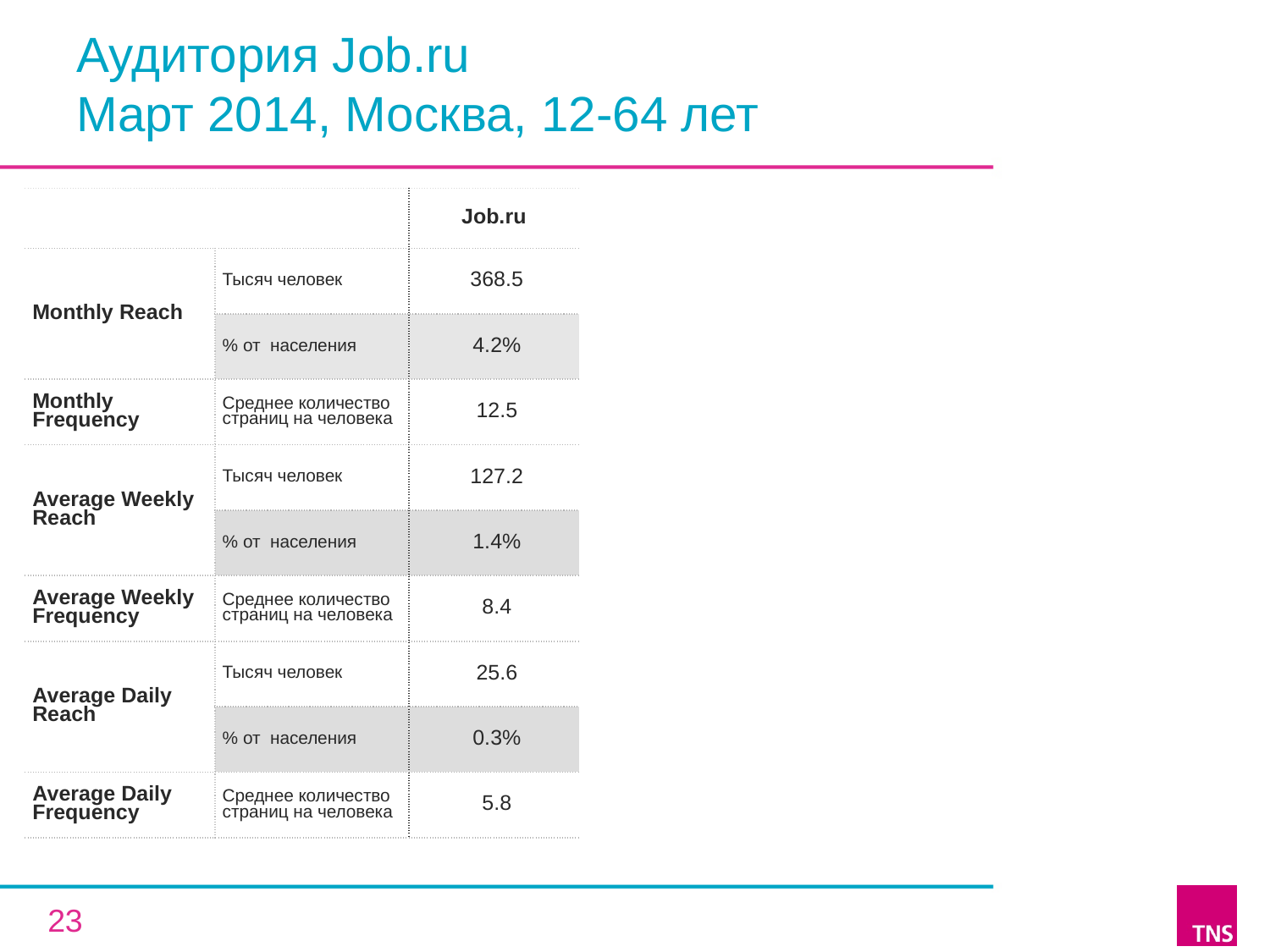

# Аудитория Job.ru Март 2014, Москва, 12-64 лет
|  |  | Job.ru |
| --- | --- | --- |
| Monthly Reach | Тысяч человек | 368.5 |
|  | % от населения | 4.2% |
| Monthly Frequency | Среднее количество страниц на человека | 12.5 |
| Average Weekly Reach | Тысяч человек | 127.2 |
|  | % от населения | 1.4% |
| Average Weekly Frequency | Среднее количество страниц на человека | 8.4 |
| Average Daily Reach | Тысяч человек | 25.6 |
|  | % от населения | 0.3% |
| Average Daily Frequency | Среднее количество страниц на человека | 5.8 |

23